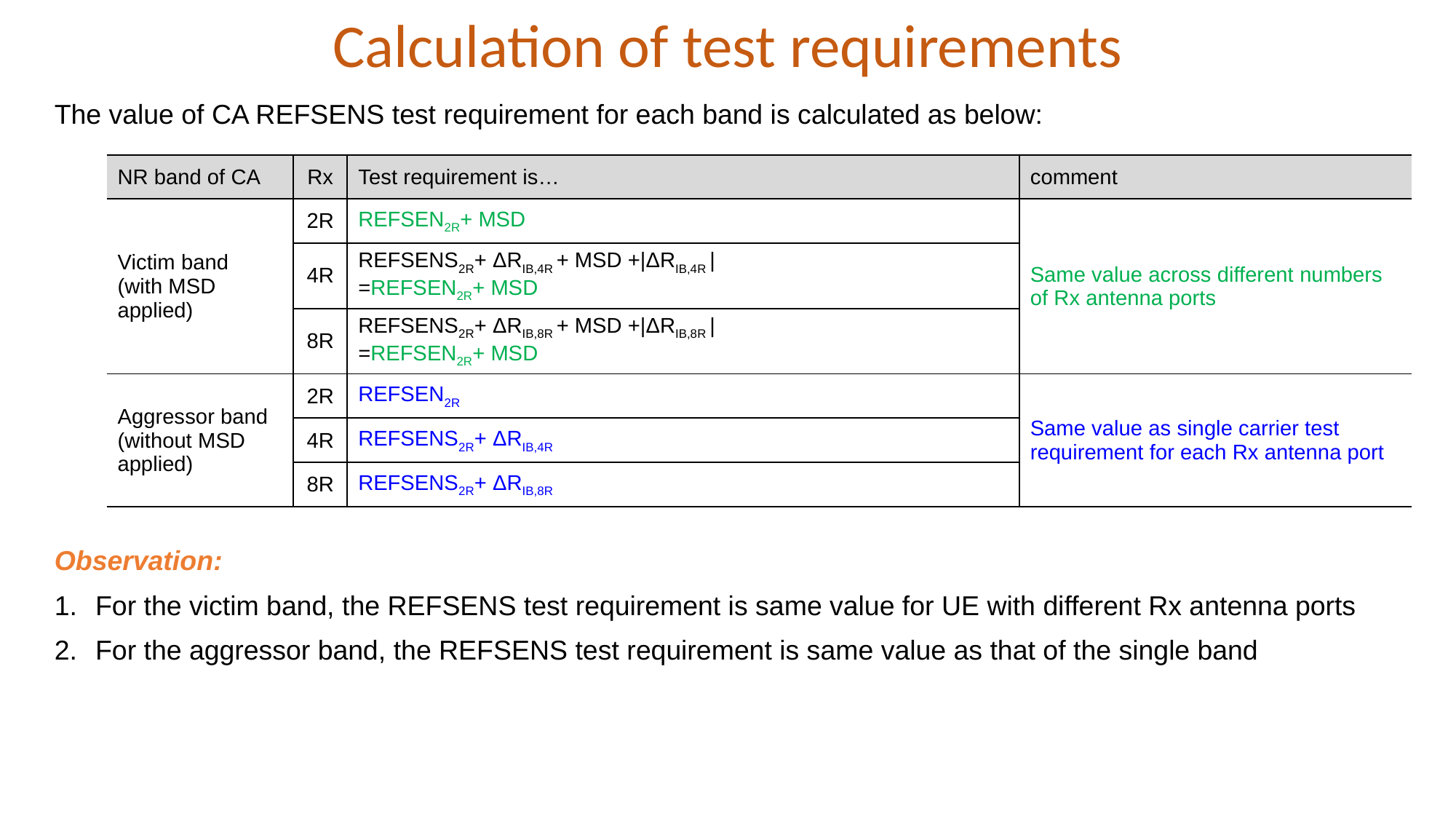

# Calculation of test requirements
The value of CA REFSENS test requirement for each band is calculated as below:

Observation:
For the victim band, the REFSENS test requirement is same value for UE with different Rx antenna ports
For the aggressor band, the REFSENS test requirement is same value as that of the single band

| NR band of CA | Rx | Test requirement is… | comment |
| --- | --- | --- | --- |
| Victim band (with MSD applied) | 2R | REFSEN2R+ MSD | Same value across different numbers of Rx antenna ports |
| (MSD applied on this band) | 4R | REFSENS2R+ ΔRIB,4R + MSD +|ΔRIB,4R | =REFSEN2R+ MSD |  |
|  | 8R | REFSENS2R+ ΔRIB,8R + MSD +|ΔRIB,8R | =REFSEN2R+ MSD |  |
| Aggressor band (without MSD applied) | 2R | REFSEN2R | Same value as single carrier test requirement for each Rx antenna port |
|  | 4R | REFSENS2R+ ΔRIB,4R |  |
|  | 8R | REFSENS2R+ ΔRIB,8R |  |